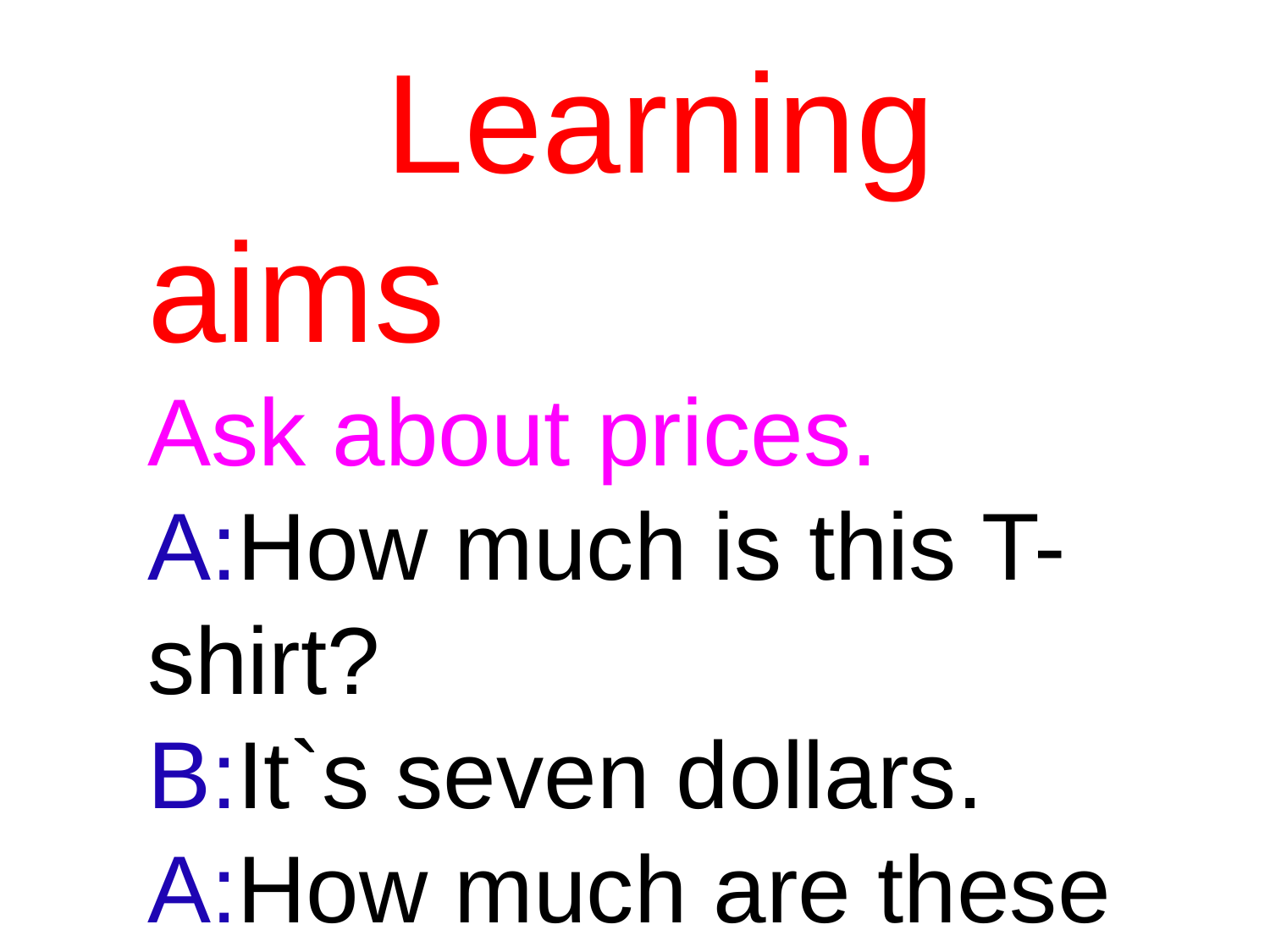

Learning aims
Ask about prices.
A:How much is this T-shirt?
B:It`s seven dollars.
A:How much are these socks?
B:They `re two dollars.